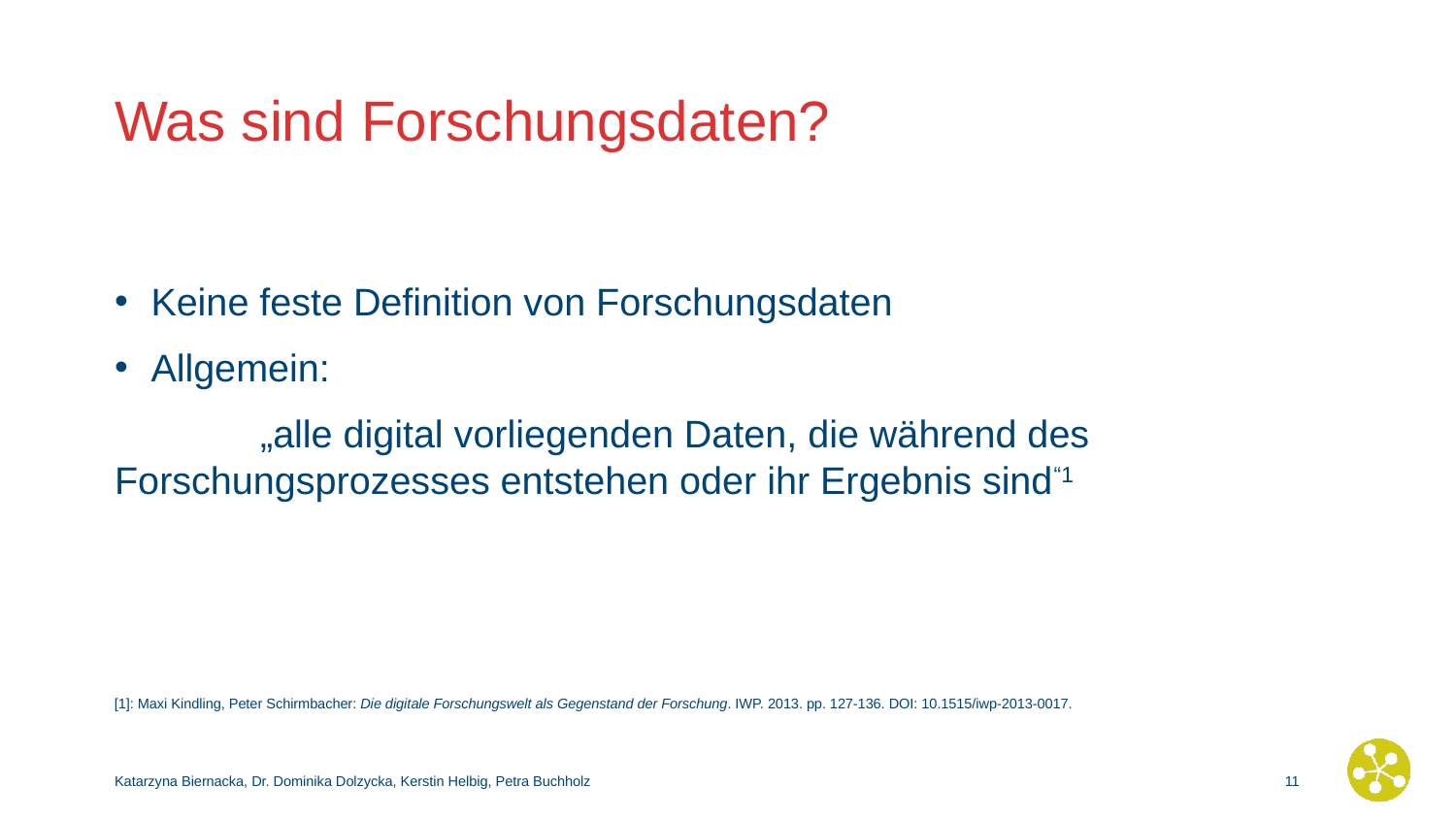

# Was sind Forschungsdaten?
Keine feste Definition von Forschungsdaten
Allgemein:
	„alle digital vorliegenden Daten, die während des 	Forschungsprozesses entstehen oder ihr Ergebnis sind“1

[1]: Maxi Kindling, Peter Schirmbacher: Die digitale Forschungswelt als Gegenstand der Forschung. IWP. 2013. pp. 127-136. DOI: 10.1515/iwp-2013-0017.
Katarzyna Biernacka, Dr. Dominika Dolzycka, Kerstin Helbig, Petra Buchholz
11